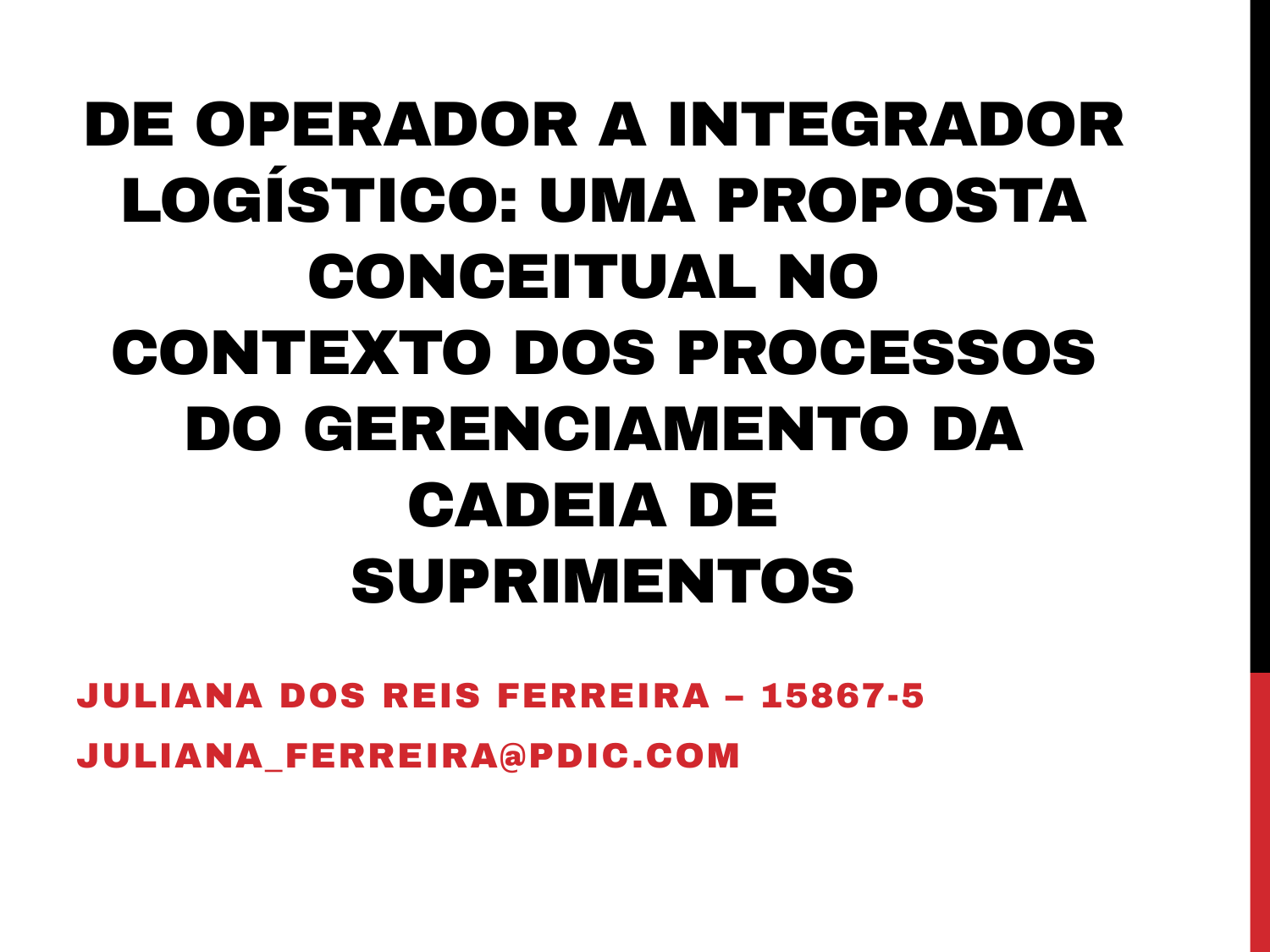

# DE OPERADOR A INTEGRADOR LOGÍSTICO: UMA PROPOSTA CONCEITUAL NO CONTEXTO DOS PROCESSOS DO GERENCIAMENTO DA CADEIA DE SUPRIMENTOS
Juliana dos reis ferreira – 15867-5
Juliana_ferreira@pdic.com